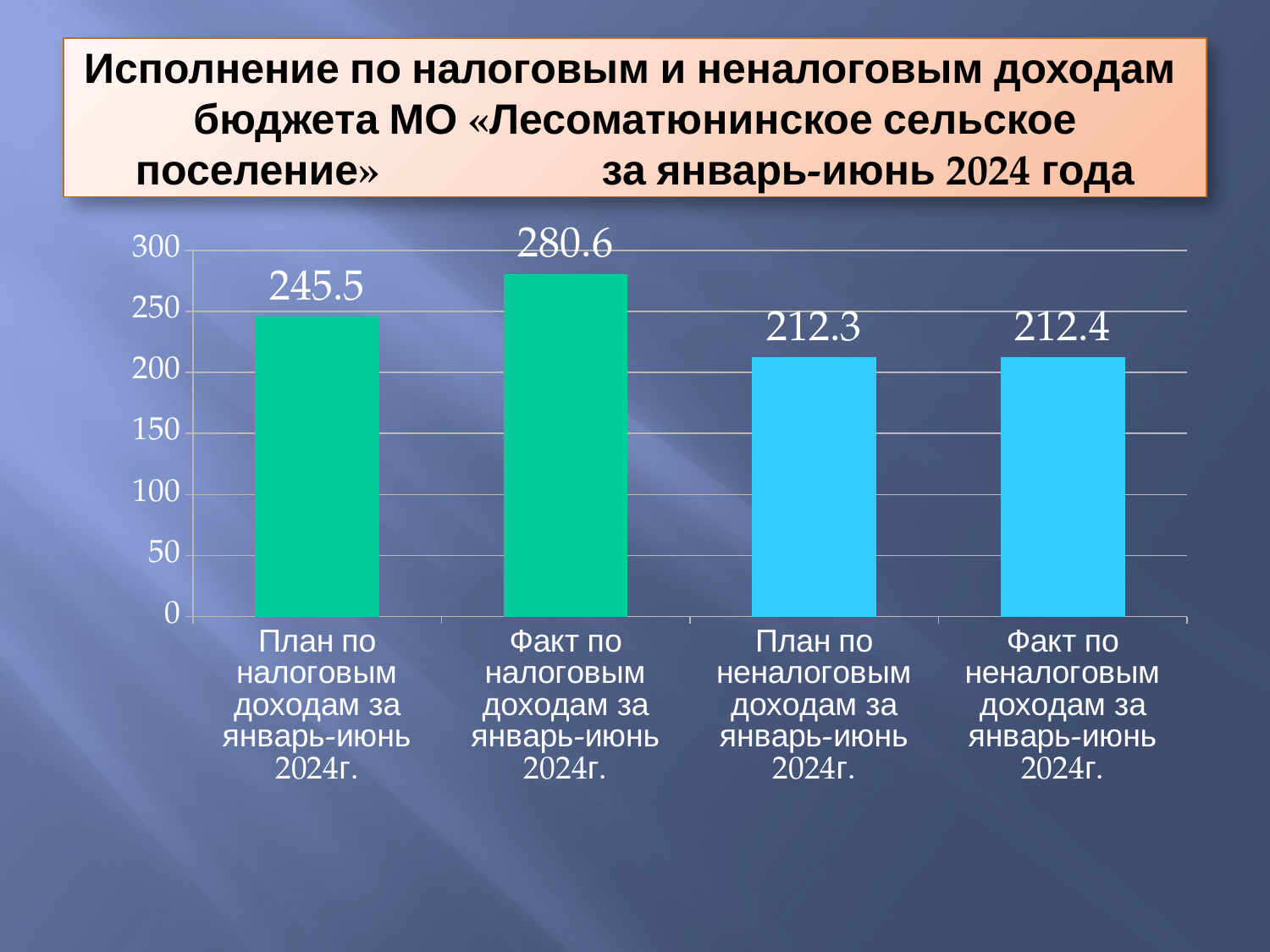

# Исполнение по налоговым и неналоговым доходам  бюджета МО «Лесоматюнинское сельское поселение»                     за январь-июнь 2024 года

### Chart

| Category | Столбец1 |
|---|---|
| План по налоговым доходам за январь-июнь 2024г. | 245.5 |
| Факт по налоговым доходам за январь-июнь 2024г. | 280.6 |
| План по неналоговым доходам за январь-июнь 2024г. | 212.3 |
| Факт по неналоговым доходам за январь-июнь 2024г. | 212.4 |